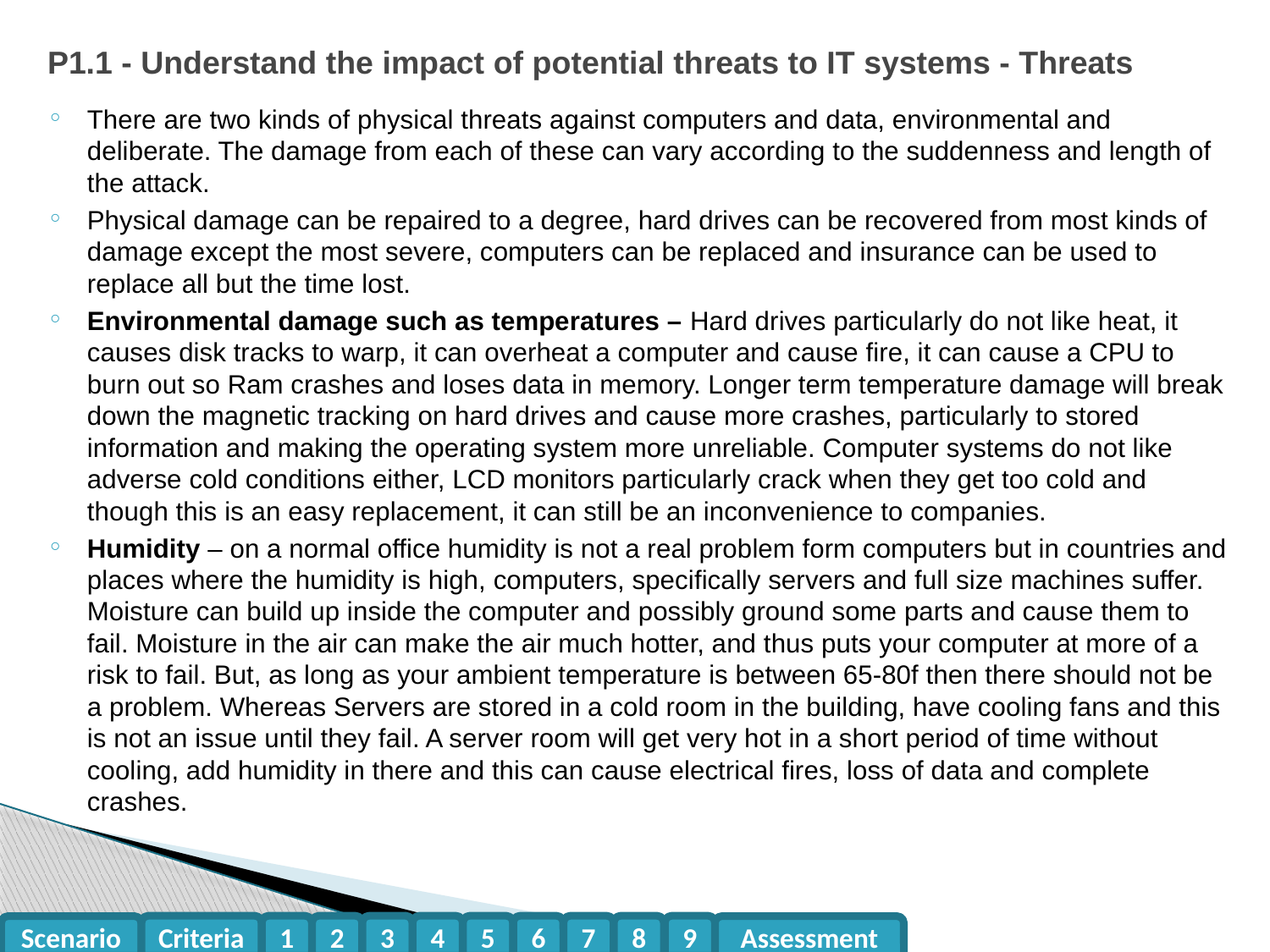

# P1.1 - Understand the impact of potential threats to IT systems - Threats
There are two kinds of physical threats against computers and data, environmental and deliberate. The damage from each of these can vary according to the suddenness and length of the attack.
Physical damage can be repaired to a degree, hard drives can be recovered from most kinds of damage except the most severe, computers can be replaced and insurance can be used to replace all but the time lost.
Environmental damage such as temperatures – Hard drives particularly do not like heat, it causes disk tracks to warp, it can overheat a computer and cause fire, it can cause a CPU to burn out so Ram crashes and loses data in memory. Longer term temperature damage will break down the magnetic tracking on hard drives and cause more crashes, particularly to stored information and making the operating system more unreliable. Computer systems do not like adverse cold conditions either, LCD monitors particularly crack when they get too cold and though this is an easy replacement, it can still be an inconvenience to companies.
Humidity – on a normal office humidity is not a real problem form computers but in countries and places where the humidity is high, computers, specifically servers and full size machines suffer. Moisture can build up inside the computer and possibly ground some parts and cause them to fail. Moisture in the air can make the air much hotter, and thus puts your computer at more of a risk to fail. But, as long as your ambient temperature is between 65-80f then there should not be a problem. Whereas Servers are stored in a cold room in the building, have cooling fans and this is not an issue until they fail. A server room will get very hot in a short period of time without cooling, add humidity in there and this can cause electrical fires, loss of data and complete crashes.